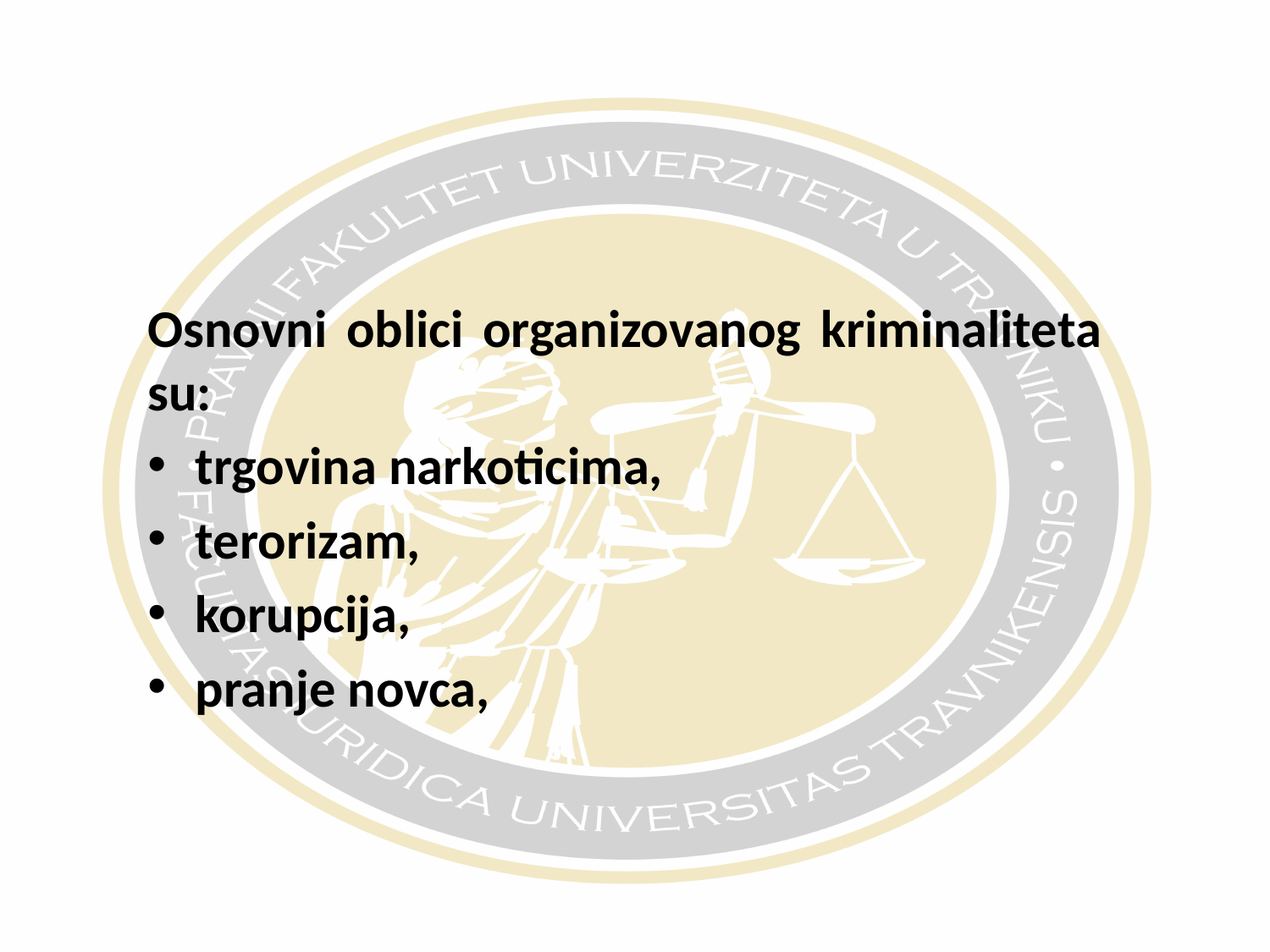

Osnovni oblici organizovanog kriminaliteta su:
trgovina narkoticima,
terorizam,
korupcija,
pranje novca,